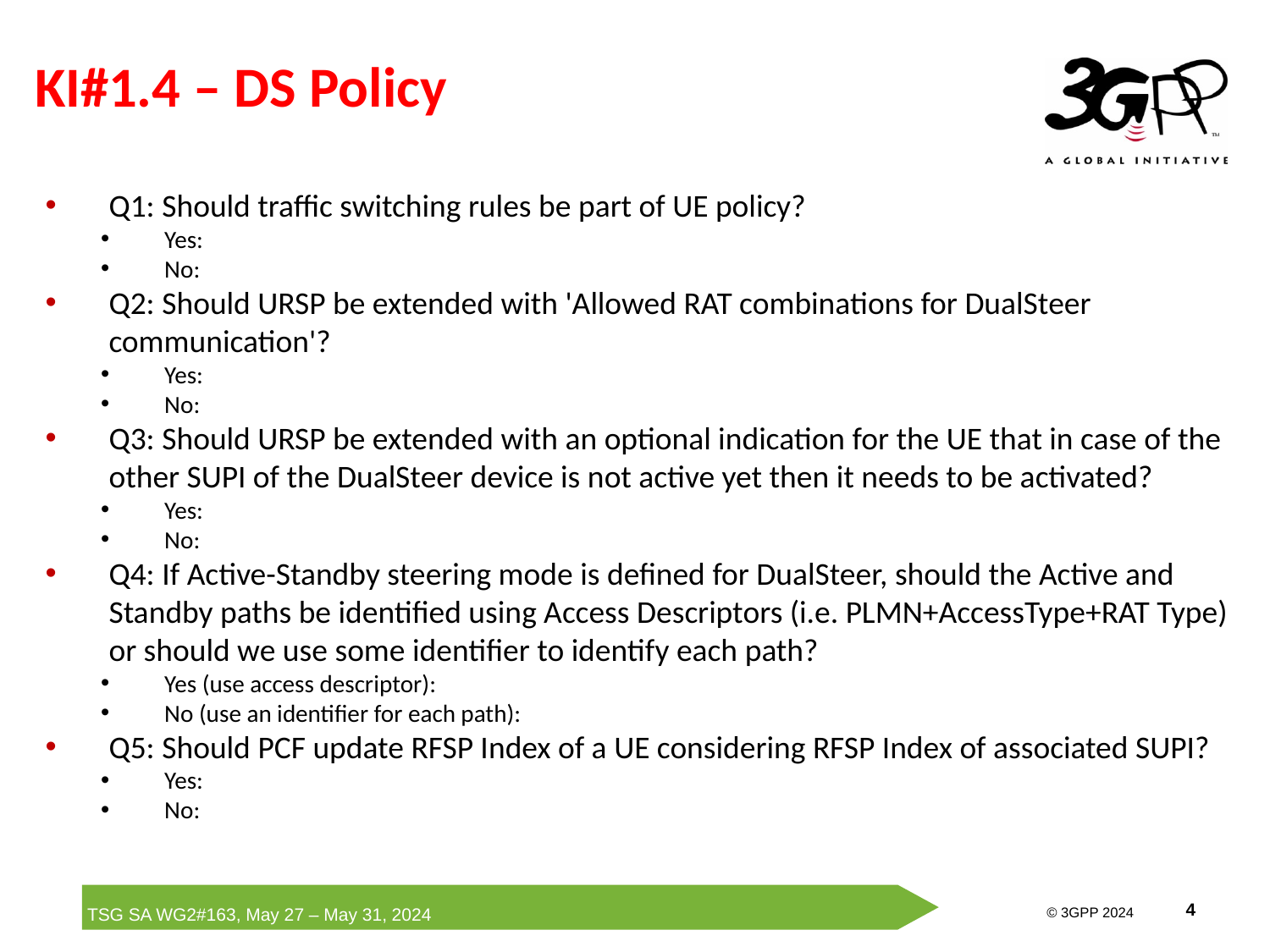

# KI#1.4 – DS Policy
Q1: Should traffic switching rules be part of UE policy?
Yes:
No:
Q2: Should URSP be extended with 'Allowed RAT combinations for DualSteer communication'?
Yes:
No:
Q3: Should URSP be extended with an optional indication for the UE that in case of the other SUPI of the DualSteer device is not active yet then it needs to be activated?
Yes:
No:
Q4: If Active-Standby steering mode is defined for DualSteer, should the Active and Standby paths be identified using Access Descriptors (i.e. PLMN+AccessType+RAT Type) or should we use some identifier to identify each path?
Yes (use access descriptor):
No (use an identifier for each path):
Q5: Should PCF update RFSP Index of a UE considering RFSP Index of associated SUPI?
Yes:
No: